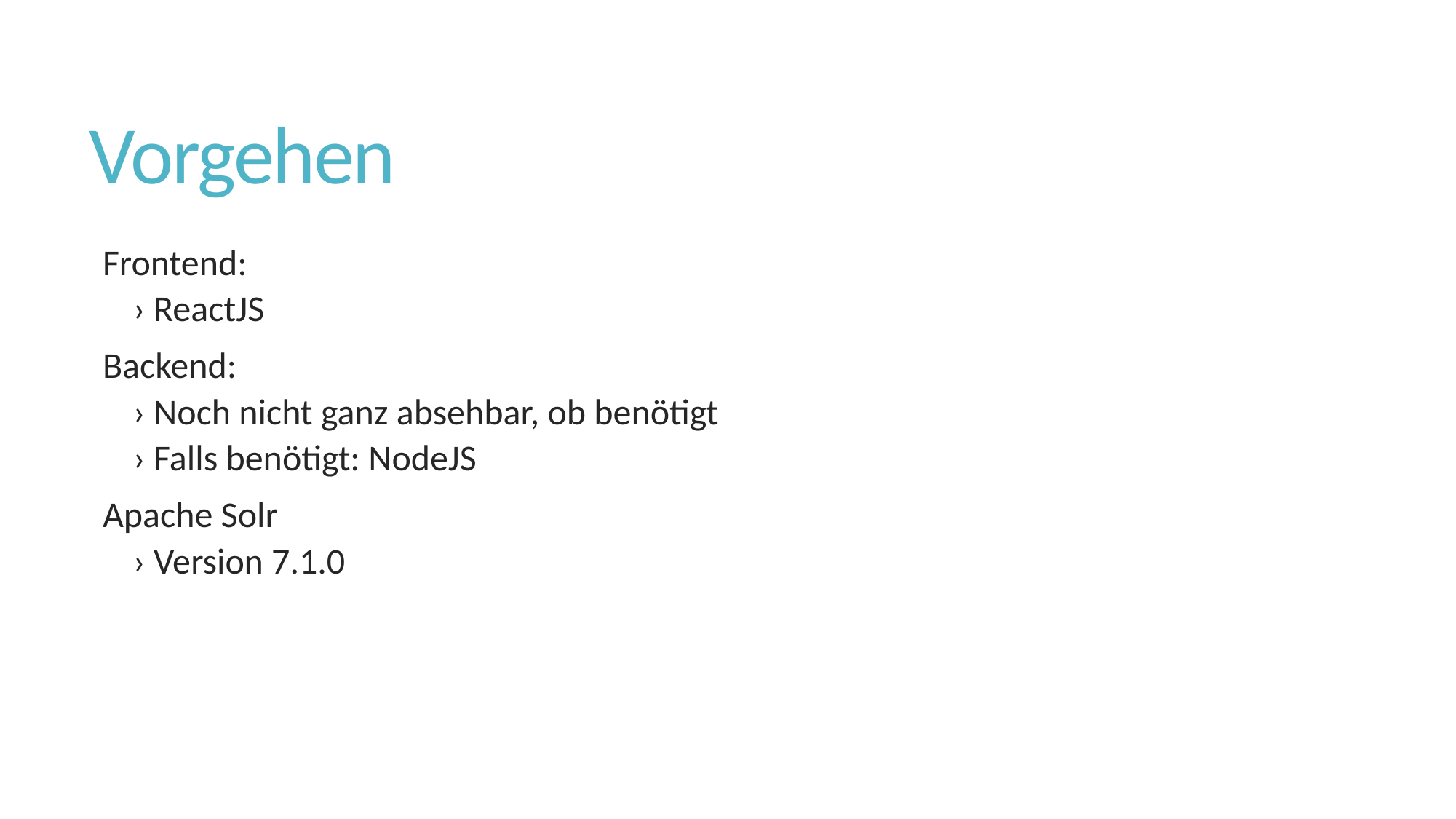

# Vorgehen
Frontend:
› ReactJS
Backend:
› Noch nicht ganz absehbar, ob benötigt
› Falls benötigt: NodeJS
Apache Solr
› Version 7.1.0